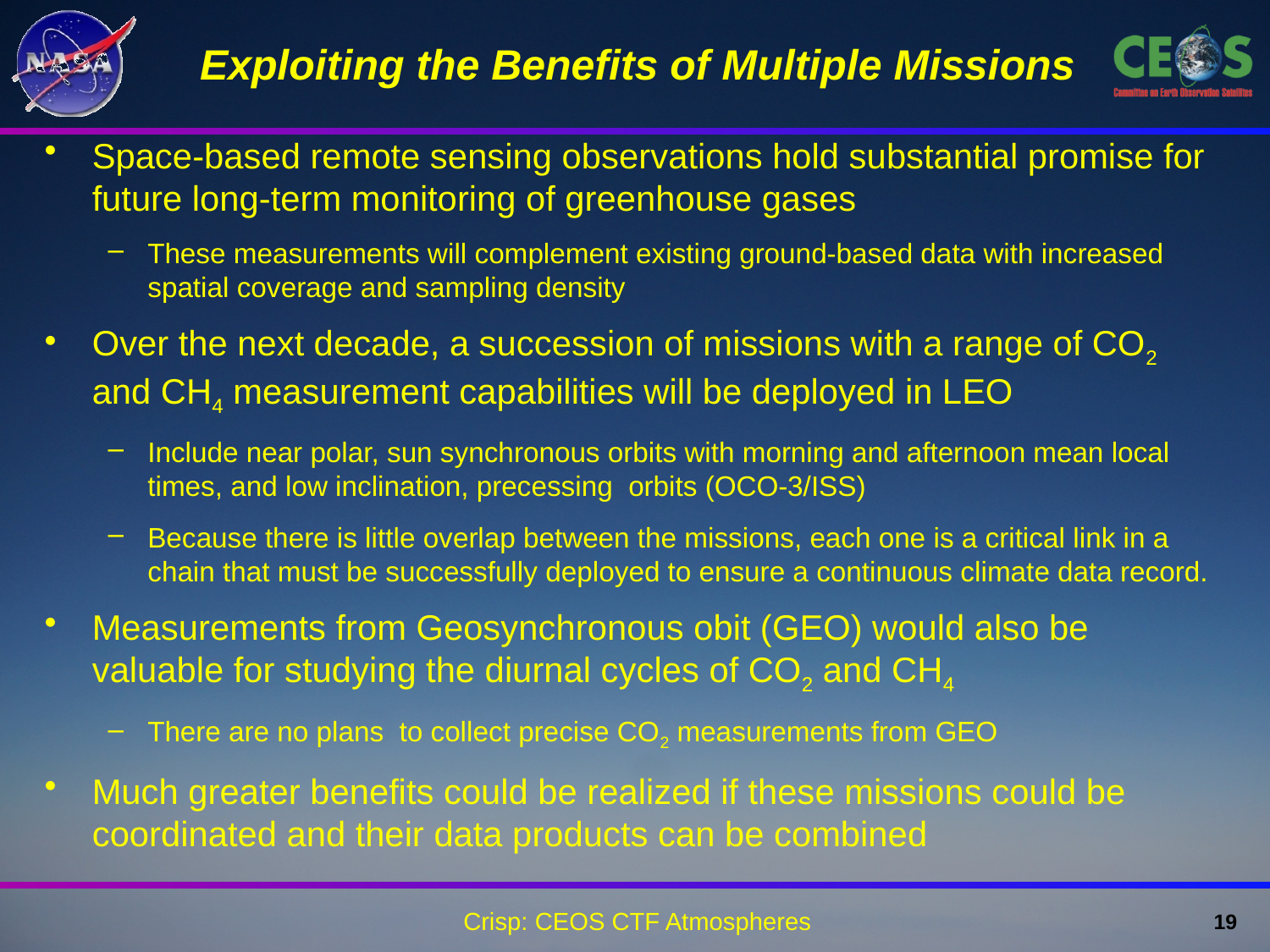

# Exploiting the Benefits of Multiple Missions
Space-based remote sensing observations hold substantial promise for future long-term monitoring of greenhouse gases
These measurements will complement existing ground-based data with increased spatial coverage and sampling density
Over the next decade, a succession of missions with a range of CO2 and CH4 measurement capabilities will be deployed in LEO
Include near polar, sun synchronous orbits with morning and afternoon mean local times, and low inclination, precessing  orbits (OCO-3/ISS)
Because there is little overlap between the missions, each one is a critical link in a chain that must be successfully deployed to ensure a continuous climate data record.
Measurements from Geosynchronous obit (GEO) would also be valuable for studying the diurnal cycles of CO2 and CH4
There are no plans  to collect precise CO2 measurements from GEO
Much greater benefits could be realized if these missions could be coordinated and their data products can be combined